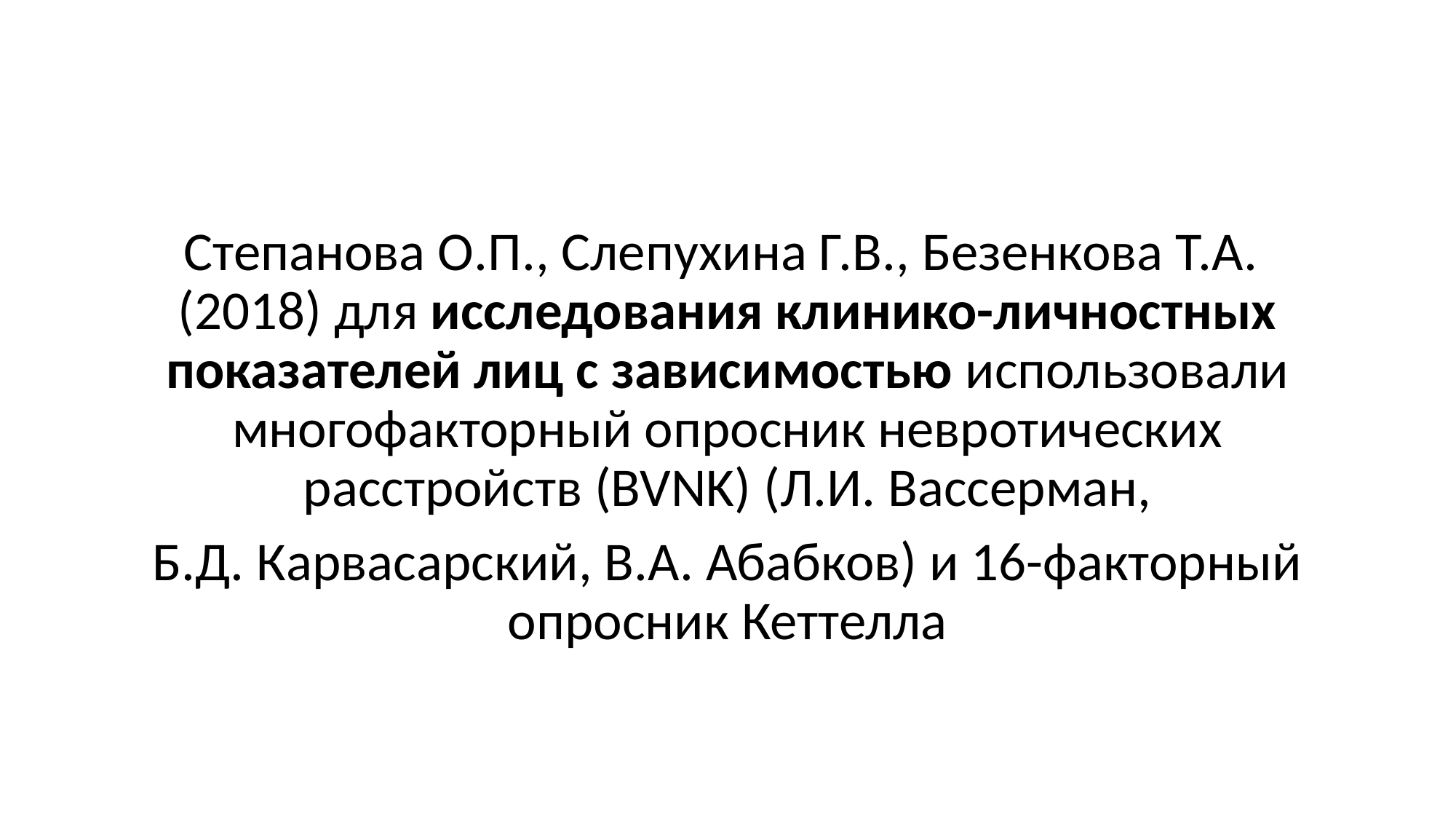

#
Степанова О.П., Слепухина Г.В., Безенкова Т.А.  (2018) для исследования клинико-личностных показателей лиц с зависимостью использовали многофакторный опросник невротических расстройств (BVNK) (Л.И. Вассерман,
Б.Д. Карвасарский, В.А. Абабков) и 16-факторный опросник Кеттелла